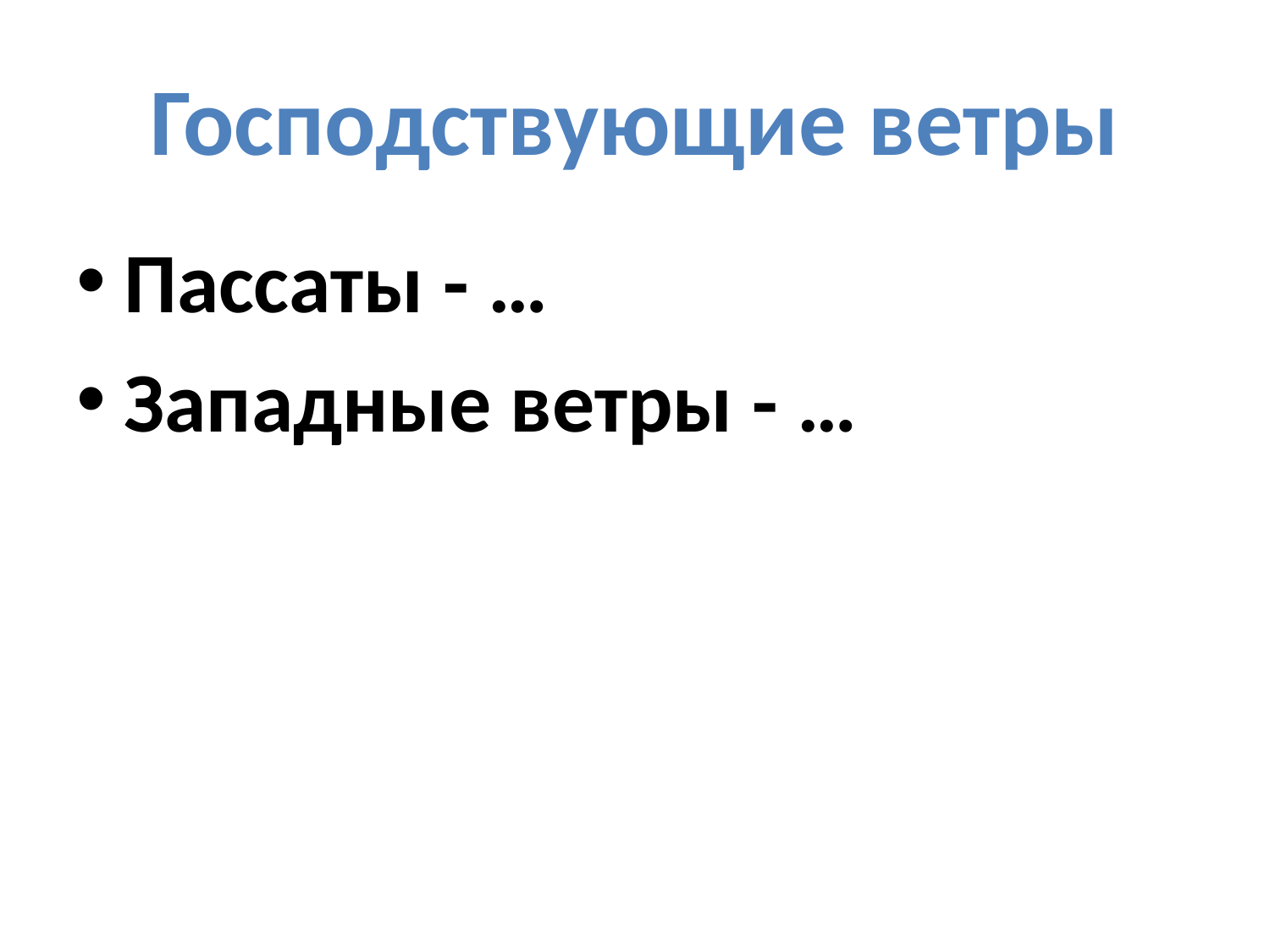

# Господствующие ветры
Пассаты - …
Западные ветры - …